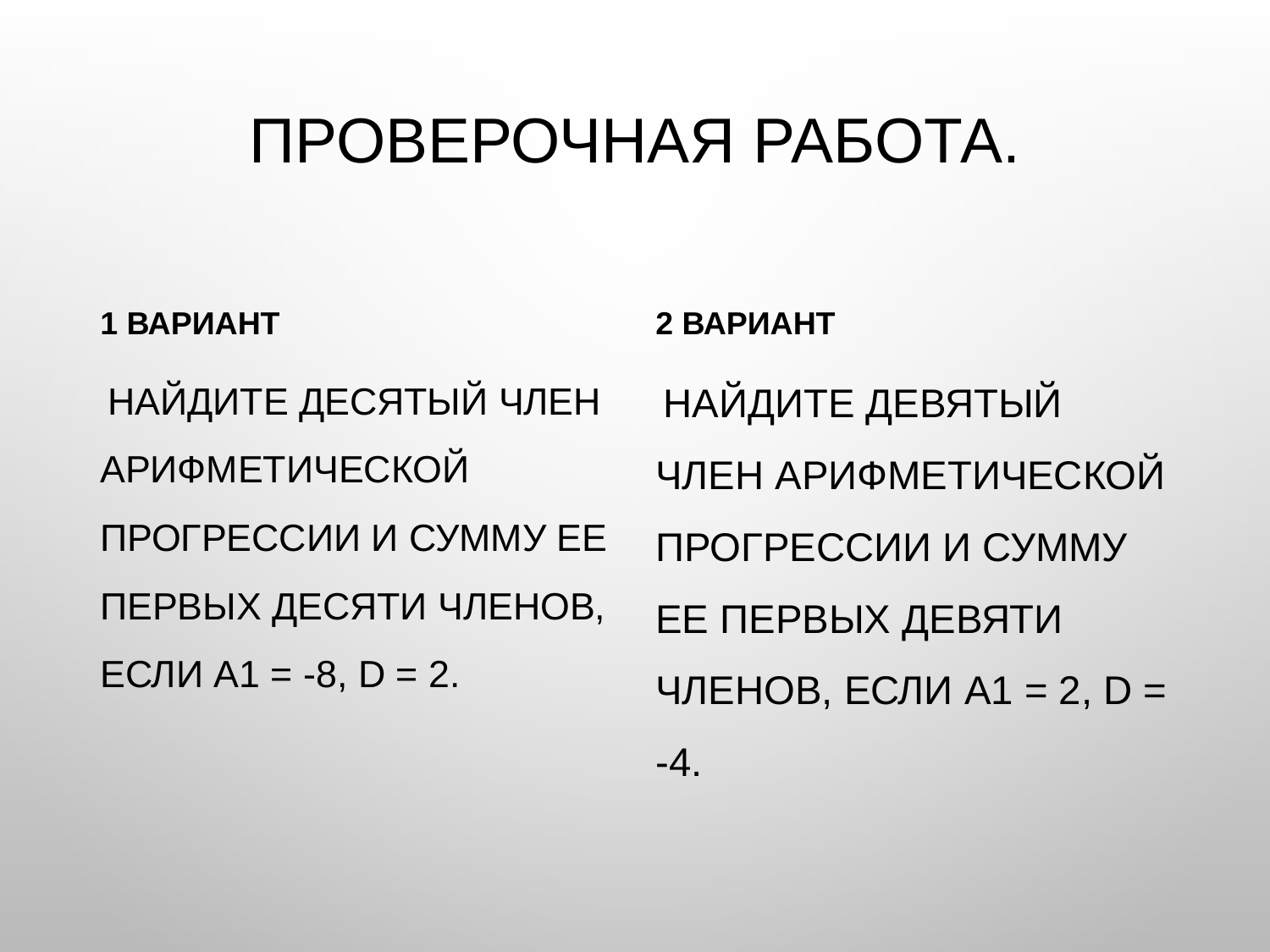

# Проверочная работа.
1 вариант
2 вариант
 Найдите десятый член арифметической прогрессии и сумму ее первых десяти членов, если а1 = -8, d = 2.

 Найдите девятый член арифметической прогрессии и сумму ее первых девяти  членов, если а1 = 2, d = -4.